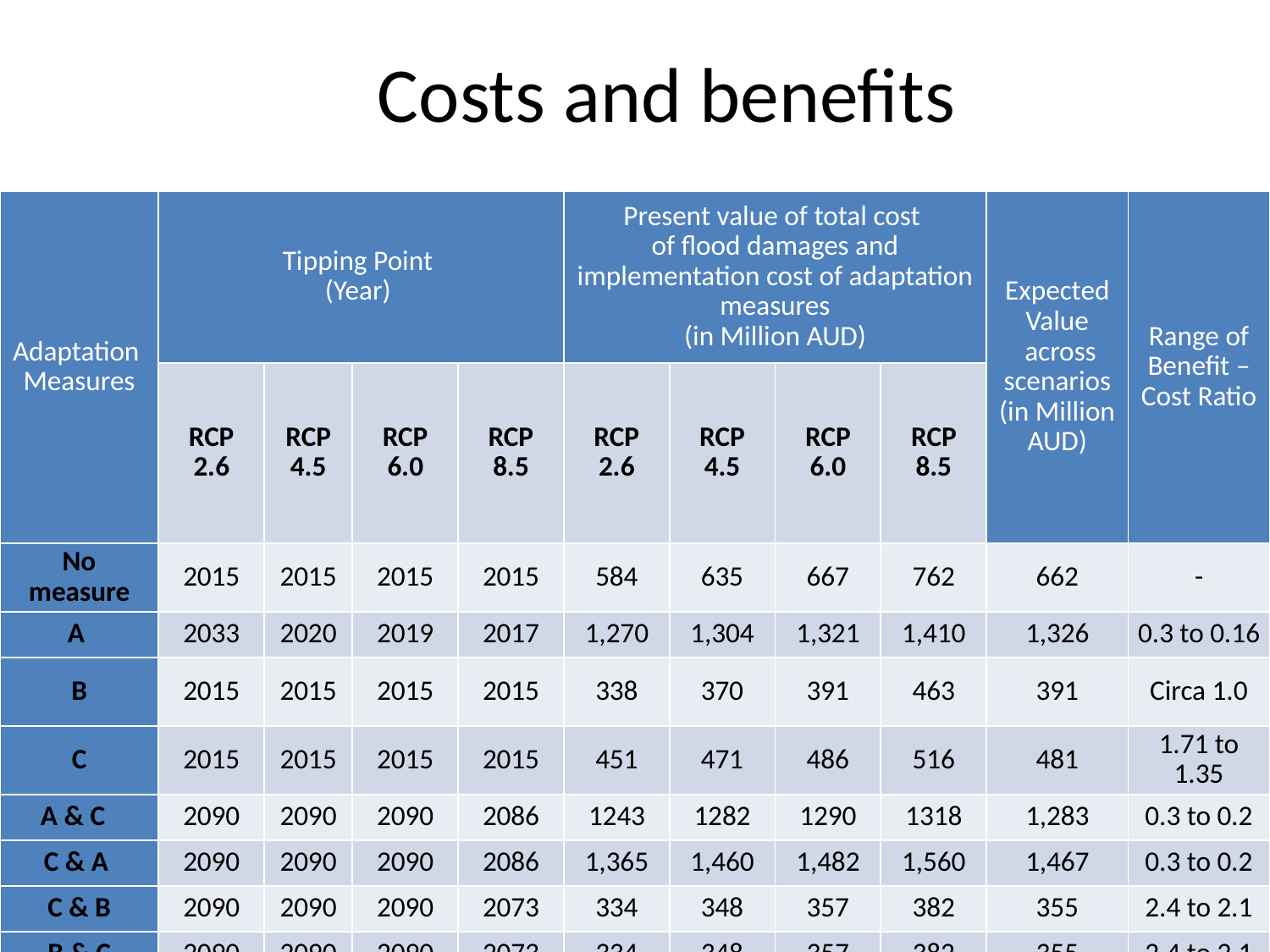

# Costs and benefits
| Adaptation Measures | Tipping Point (Year) |  |  |  | Present value of total cost of flood damages and implementation cost of adaptation measures (in Million AUD) |  |  |  | Expected Value across scenarios (in Million AUD) | Range of Benefit – Cost Ratio |
| --- | --- | --- | --- | --- | --- | --- | --- | --- | --- | --- |
|  | RCP 2.6 | RCP 4.5 | RCP 6.0 | RCP 8.5 | RCP 2.6 | RCP 4.5 | RCP 6.0 | RCP 8.5 |  |  |
| No measure | 2015 | 2015 | 2015 | 2015 | 584 | 635 | 667 | 762 | 662 | - |
| A | 2033 | 2020 | 2019 | 2017 | 1,270 | 1,304 | 1,321 | 1,410 | 1,326 | 0.3 to 0.16 |
| B | 2015 | 2015 | 2015 | 2015 | 338 | 370 | 391 | 463 | 391 | Circa 1.0 |
| C | 2015 | 2015 | 2015 | 2015 | 451 | 471 | 486 | 516 | 481 | 1.71 to 1.35 |
| A & C | 2090 | 2090 | 2090 | 2086 | 1243 | 1282 | 1290 | 1318 | 1,283 | 0.3 to 0.2 |
| C & A | 2090 | 2090 | 2090 | 2086 | 1,365 | 1,460 | 1,482 | 1,560 | 1,467 | 0.3 to 0.2 |
| C & B | 2090 | 2090 | 2090 | 2073 | 334 | 348 | 357 | 382 | 355 | 2.4 to 2.1 |
| B & C | 2090 | 2090 | 2090 | 2073 | 334 | 348 | 357 | 382 | 355 | 2.4 to 2.1 |
| Adaptation Measures: A – Drainage retrofitting; B – Rainwater harvesting; C– Flood proofing households |  |  |  |  |  |  |  |  |  |  |
© CRC for Water Sensitive Cities